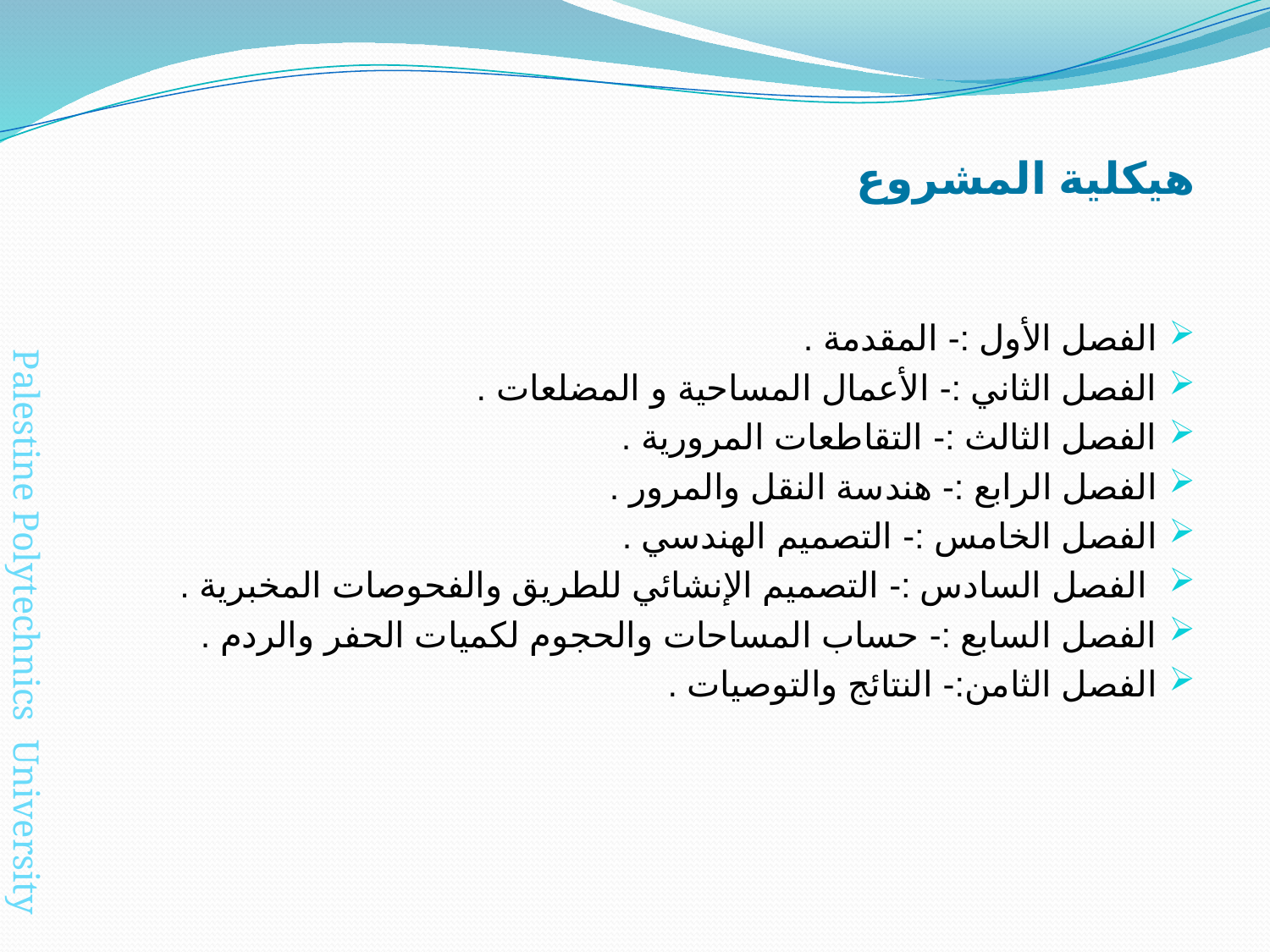

هيكلية المشروع

الفصل الأول :- المقدمة .
الفصل الثاني :- الأعمال المساحية و المضلعات .
الفصل الثالث :- التقاطعات المرورية .
الفصل الرابع :- هندسة النقل والمرور .
الفصل الخامس :- التصميم الهندسي .
 الفصل السادس :- التصميم الإنشائي للطريق والفحوصات المخبرية .
الفصل السابع :- حساب المساحات والحجوم لكميات الحفر والردم .
الفصل الثامن:- النتائج والتوصيات .

Palestine Polytechnics  University